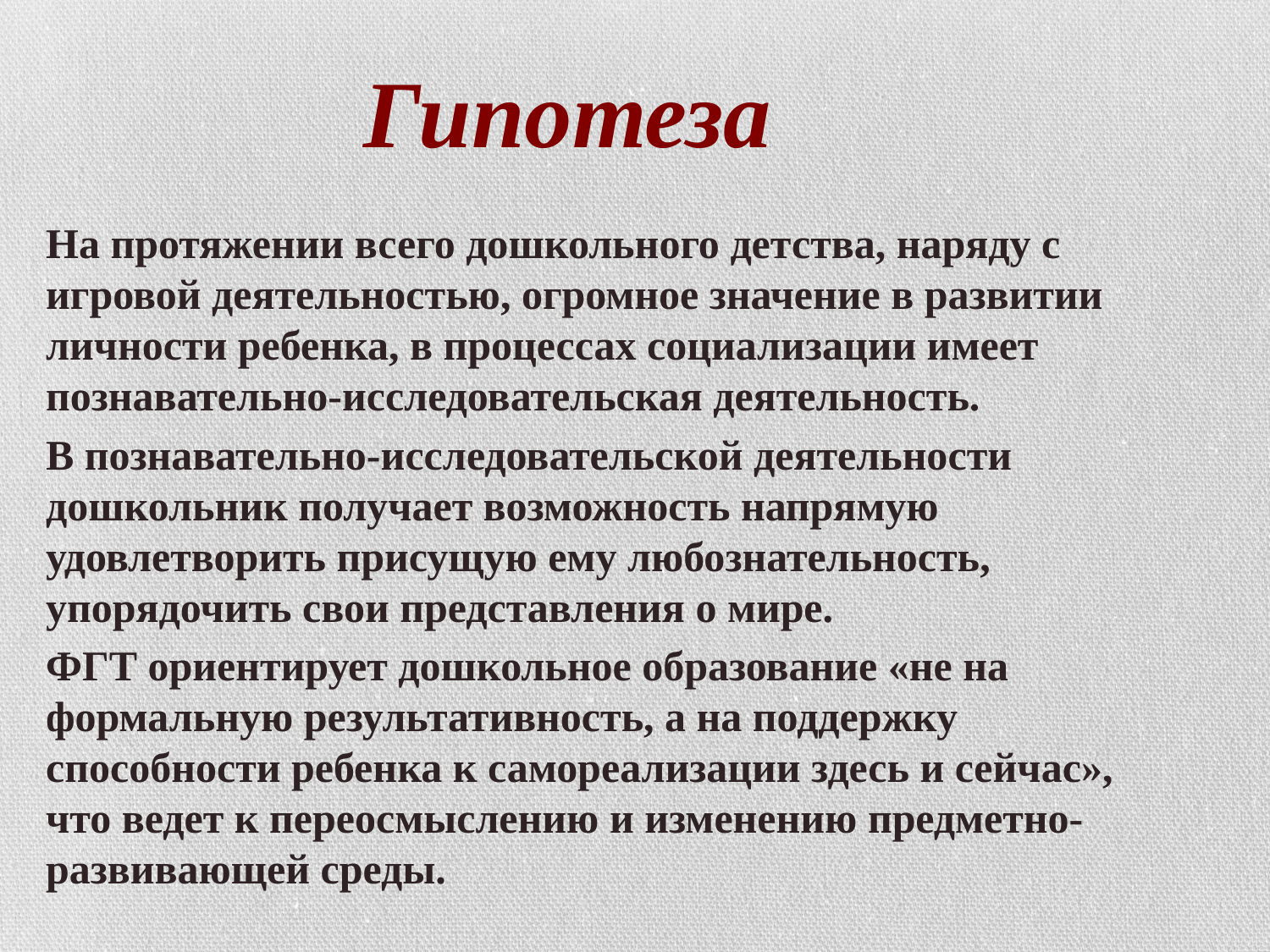

Гипотеза
На протяжении всего дошкольного детства, наряду с игровой деятельностью, огромное значение в развитии личности ребенка, в процессах социализации имеет познавательно-исследовательская деятельность.
В познавательно-исследовательской деятельности дошкольник получает возможность напрямую удовлетворить присущую ему любознательность, упорядочить свои представления о мире.
ФГТ ориентирует дошкольное образование «не на формальную результативность, а на поддержку способности ребенка к самореализации здесь и сейчас», что ведет к переосмыслению и изменению предметно-развивающей среды.